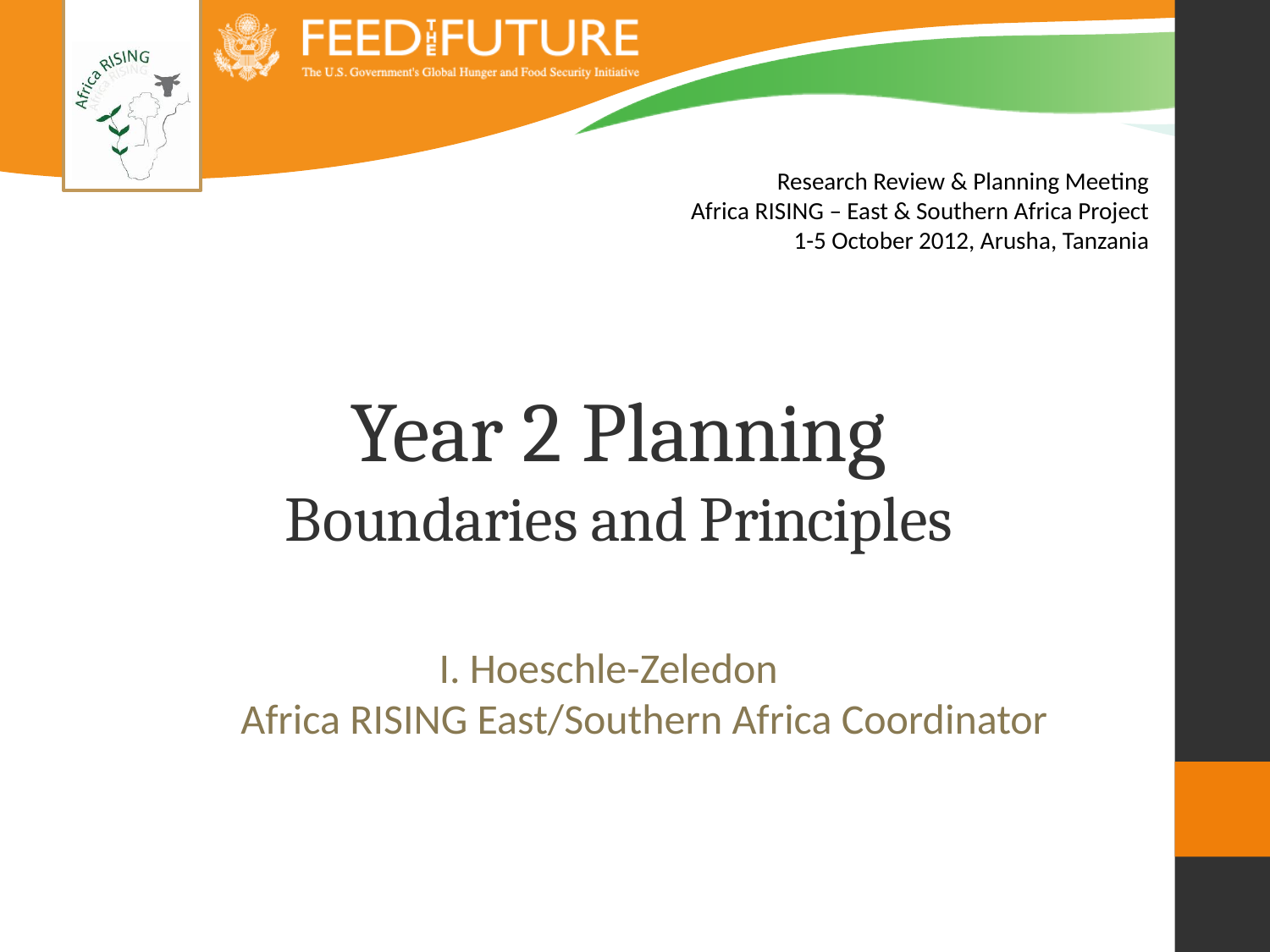

Research Review & Planning Meeting
Africa RISING – East & Southern Africa Project
1-5 October 2012, Arusha, Tanzania
# Year 2 Planning Boundaries and Principles
I. Hoeschle-Zeledon
Africa RISING East/Southern Africa Coordinator